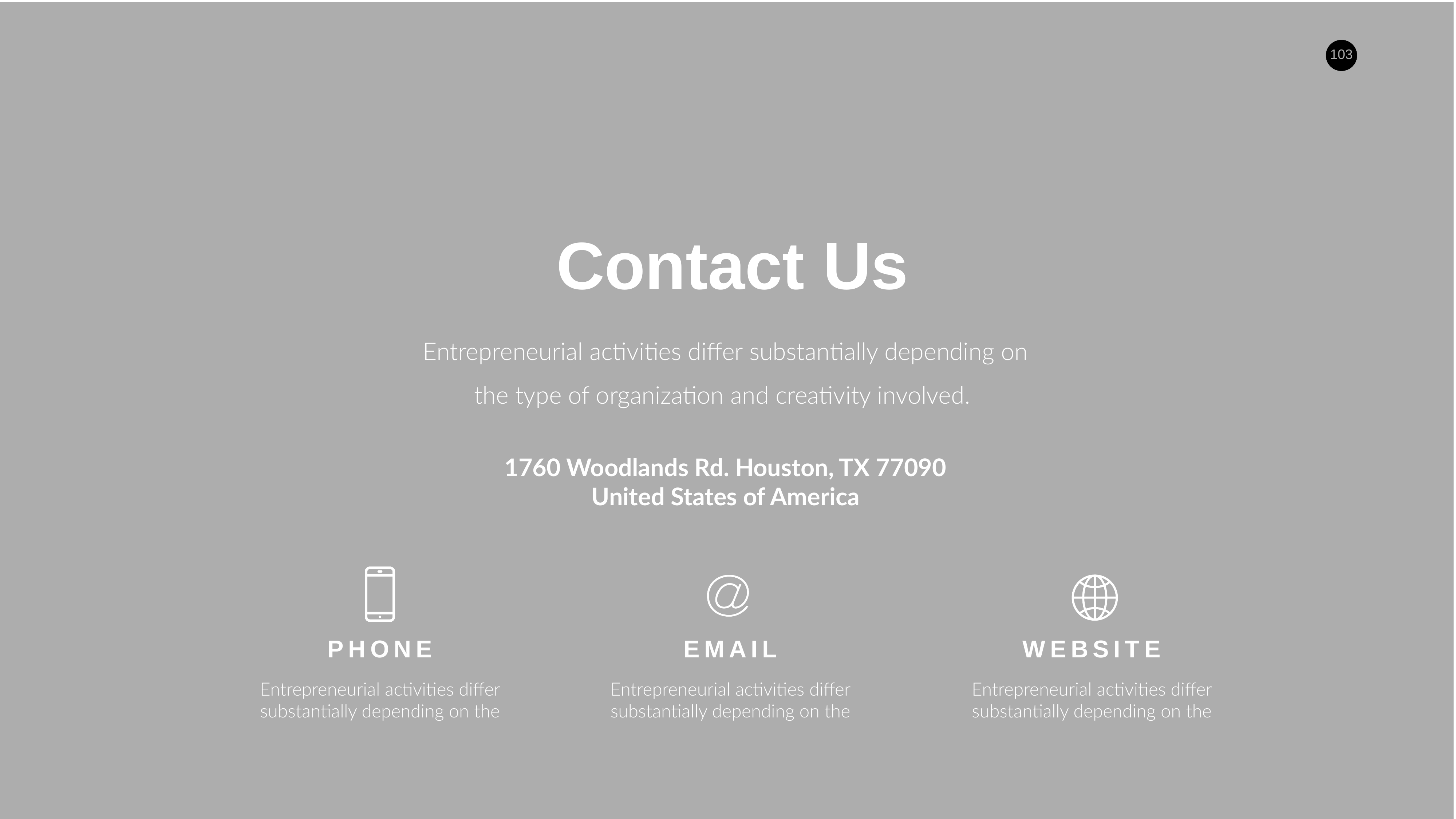

Contact Us
Entrepreneurial activities differ substantially depending on the type of organization and creativity involved.

1760 Woodlands Rd. Houston, TX 77090
United States of America

PHONE
EMAIL
WEBSITE
Entrepreneurial activities differ substantially depending on the
Entrepreneurial activities differ substantially depending on the
Entrepreneurial activities differ substantially depending on the